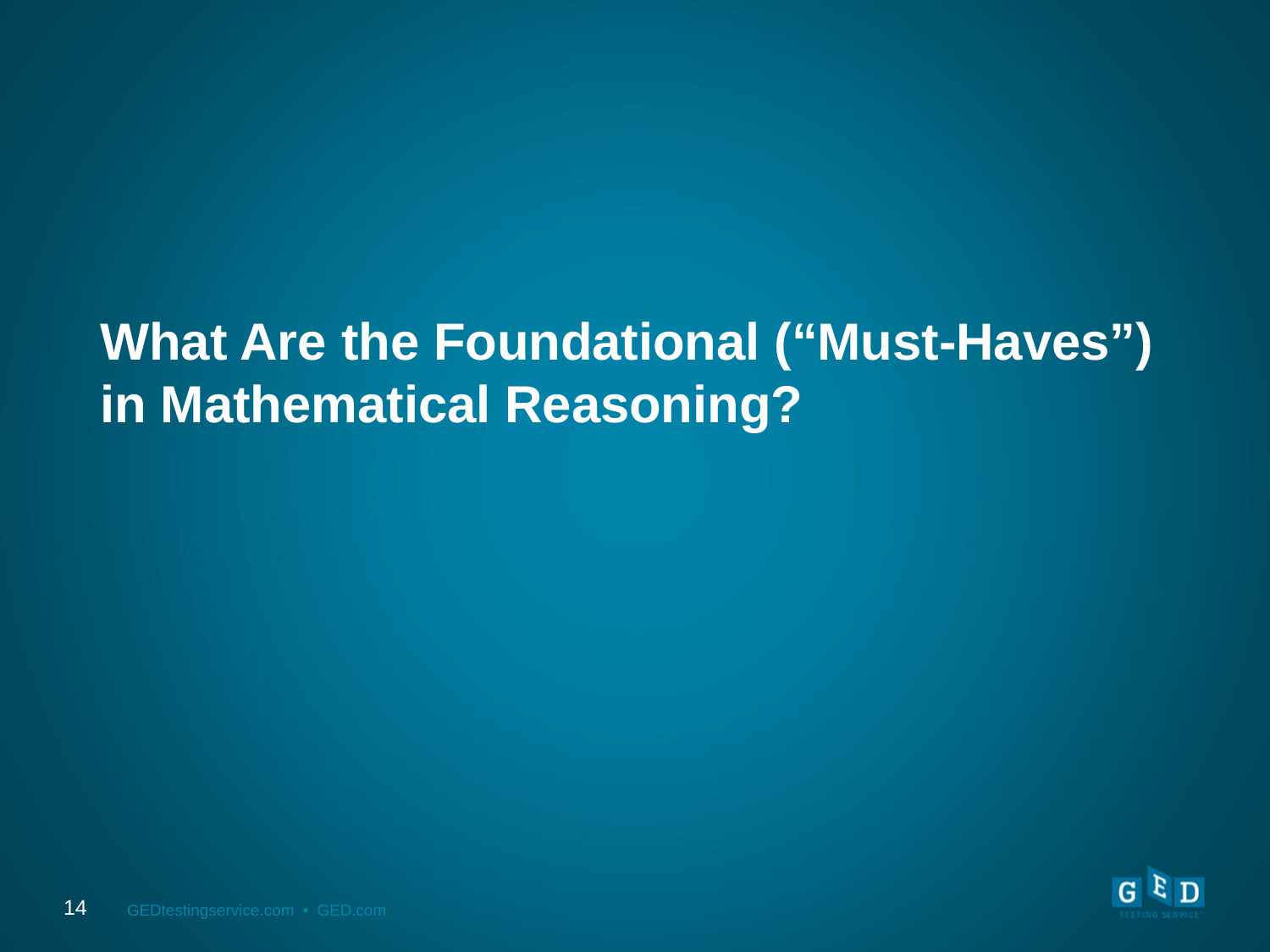

# What Are the Foundational (“Must-Haves”) in Mathematical Reasoning?
14